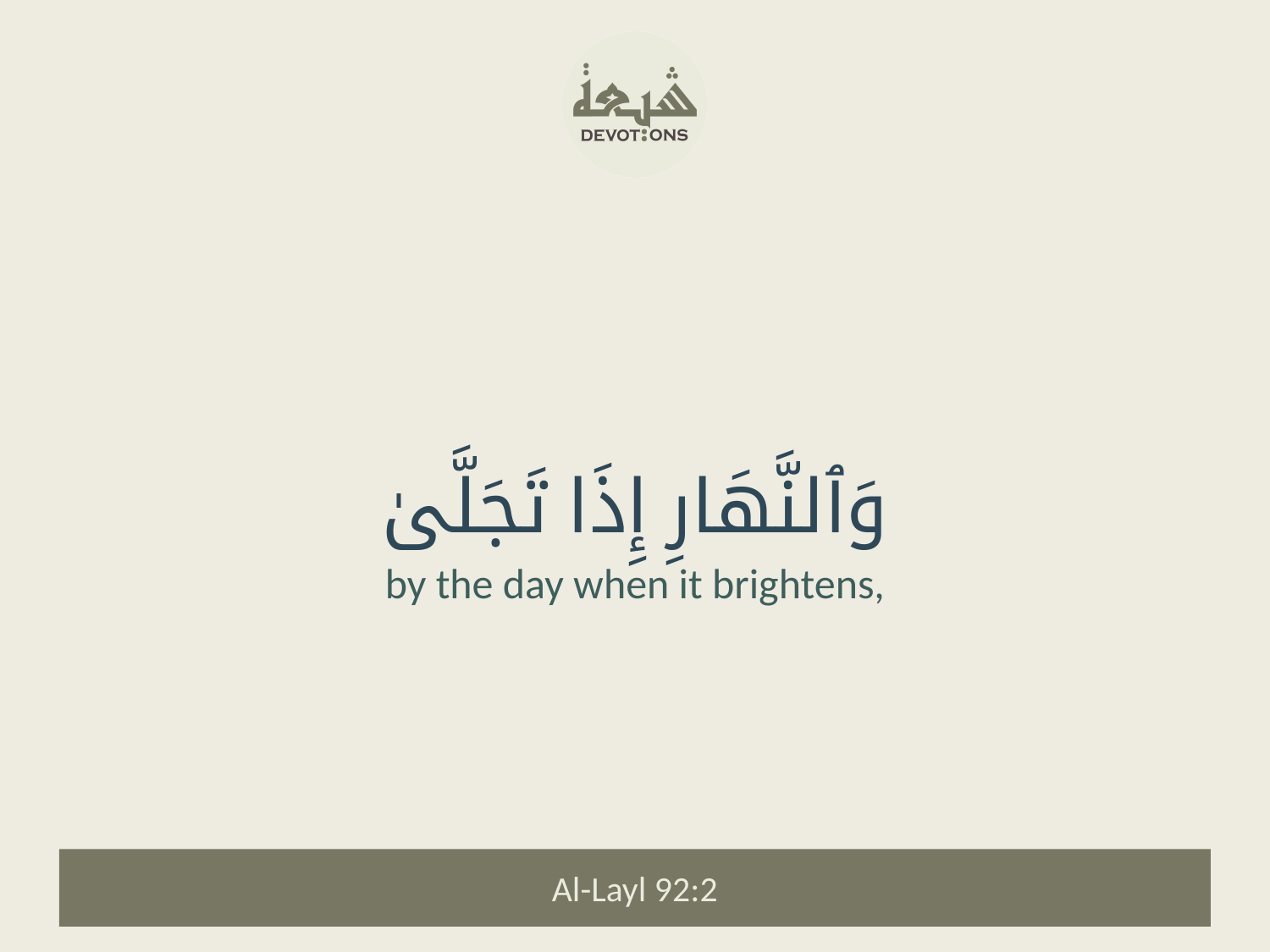

وَٱلنَّهَارِ إِذَا تَجَلَّىٰ
by the day when it brightens,
Al-Layl 92:2